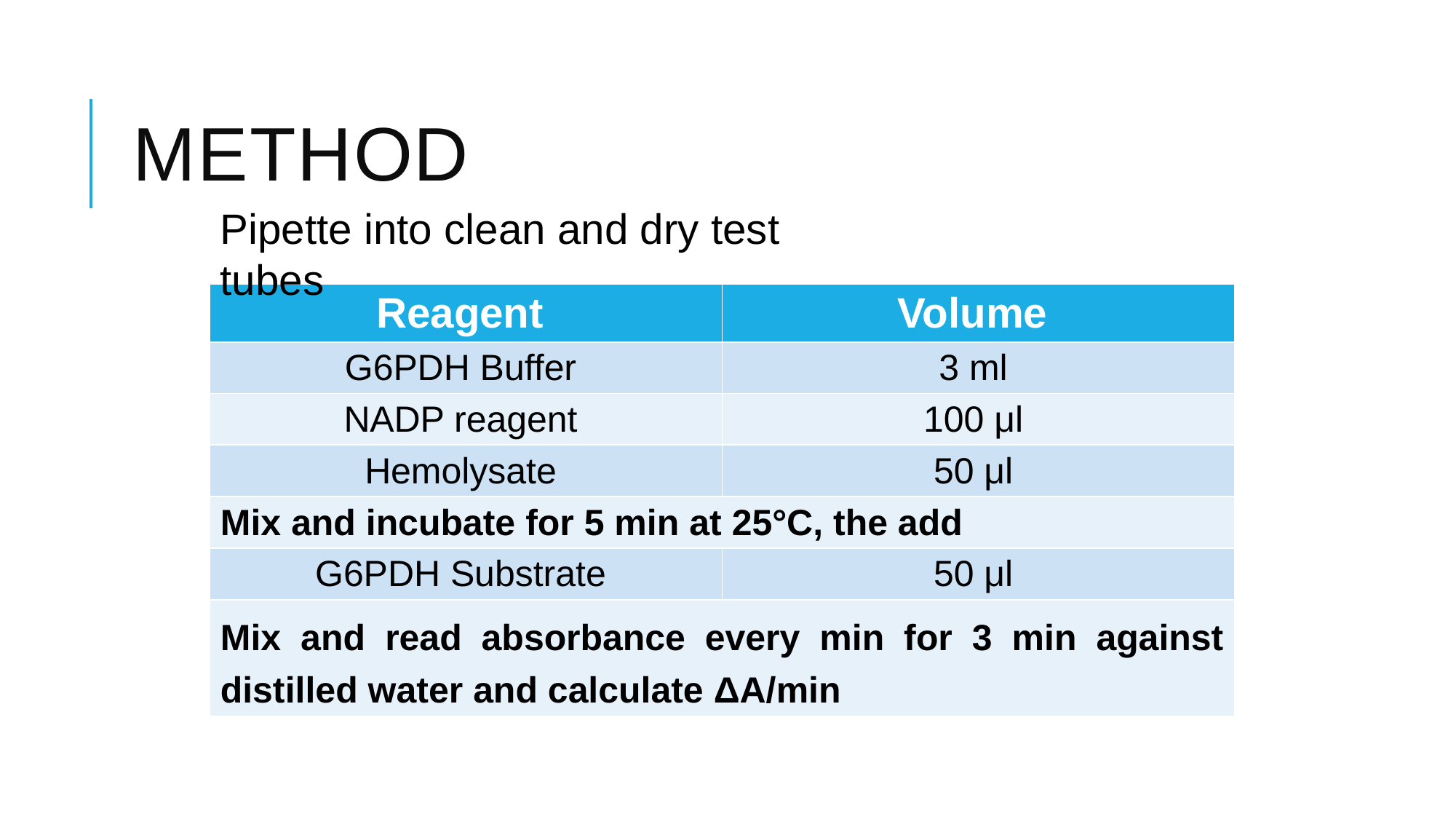

# Method
Pipette into clean and dry test tubes

| Reagent | Volume |
| --- | --- |
| G6PDH Buffer | 3 ml |
| NADP reagent | 100 μl |
| Hemolysate | 50 μl |
| Mix and incubate for 5 min at 25°C, the add |  |
| G6PDH Substrate | 50 μl |
| Mix and read absorbance every min for 3 min against distilled water and calculate ΔA/min |  |